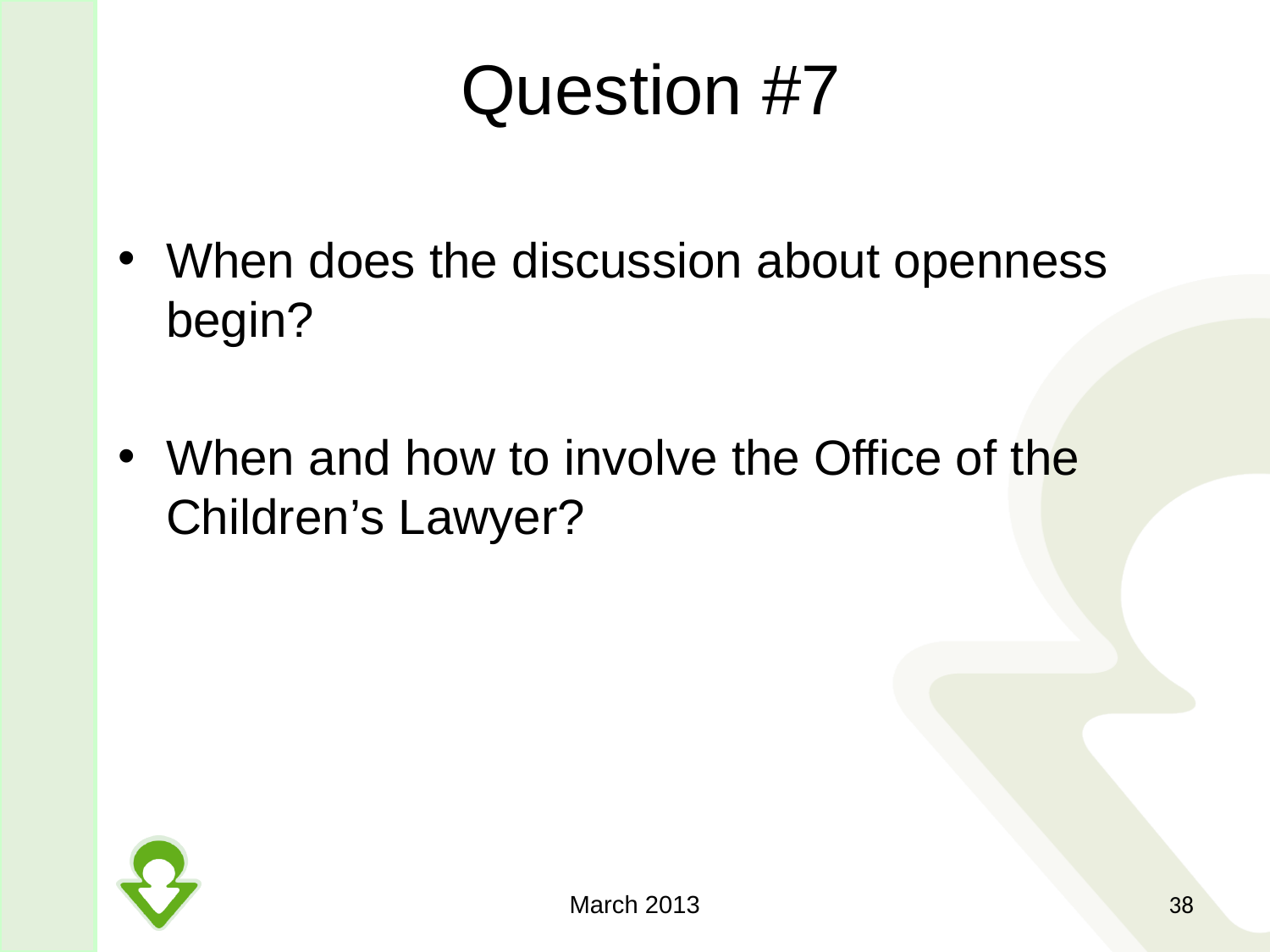

# Question #7
When does the discussion about openness begin?

When and how to involve the Office of the Children’s Lawyer?

March 2013
38